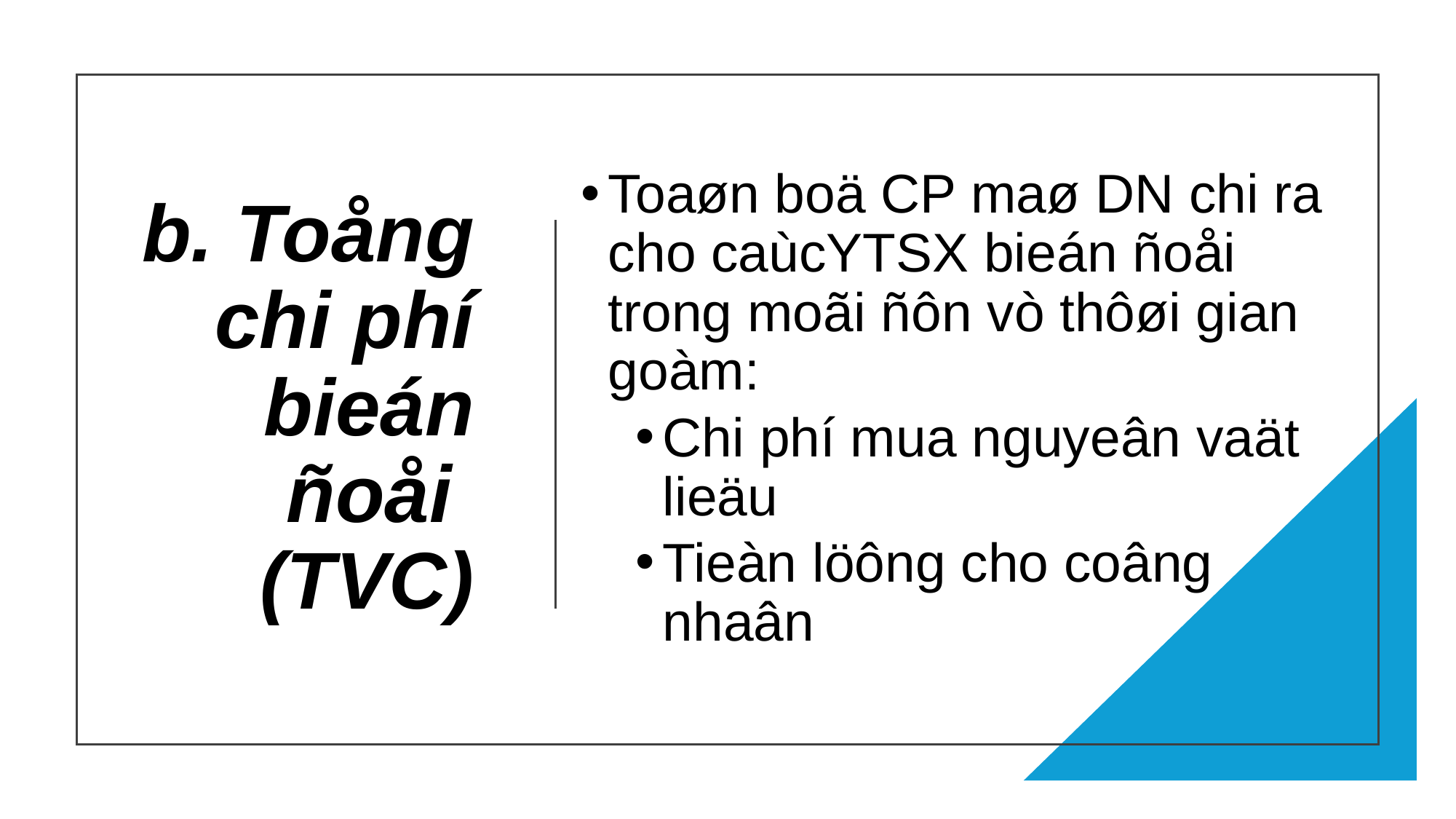

# b. Toång chi phí bieán ñoåi  (TVC)
Toaøn boä CP maø DN chi ra cho caùcYTSX bieán ñoåi trong moãi ñôn vò thôøi gian goàm:
Chi phí mua nguyeân vaät lieäu
Tieàn löông cho coâng nhaân